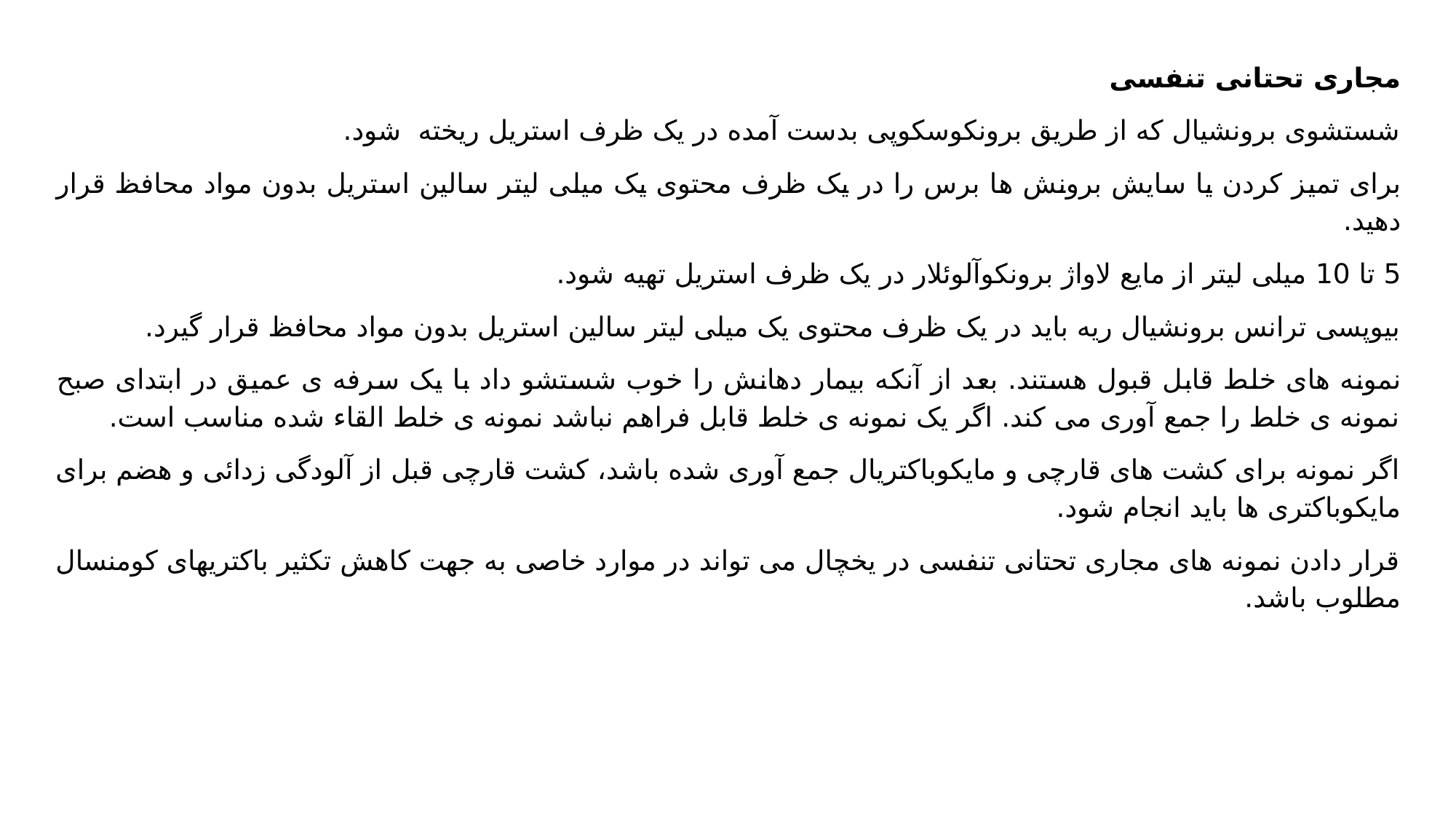

مجاری تحتانی تنفسی
شستشوی برونشیال که از طریق برونکوسکوپی بدست آمده در یک ظرف استریل ریخته  شود.
برای تمیز کردن یا سایش برونش ها برس را در یک ظرف محتوی یک میلی لیتر سالین استریل بدون مواد محافظ قرار دهید.
5 تا 10 میلی لیتر از مایع لاواژ برونکوآلوئلار در یک ظرف استریل تهیه شود.
بیوپسی ترانس برونشیال ریه باید در یک ظرف محتوی یک میلی لیتر سالین استریل بدون مواد محافظ قرار گیرد.
نمونه های خلط قابل قبول هستند. بعد از آنکه بیمار دهانش را خوب شستشو داد با یک سرفه ی عمیق در ابتدای صبح نمونه ی خلط را جمع آوری می کند. اگر یک نمونه ی خلط قابل فراهم نباشد نمونه ی خلط القاء شده مناسب است.
اگر نمونه برای کشت های قارچی و مایکوباکتریال جمع آوری شده باشد، کشت قارچی قبل از آلودگی زدائی و هضم برای مایکوباکتری ها باید انجام شود.
قرار دادن نمونه های مجاری تحتانی تنفسی در یخچال می تواند در موارد خاصی به جهت کاهش تکثیر باکتریهای کومنسال مطلوب باشد.